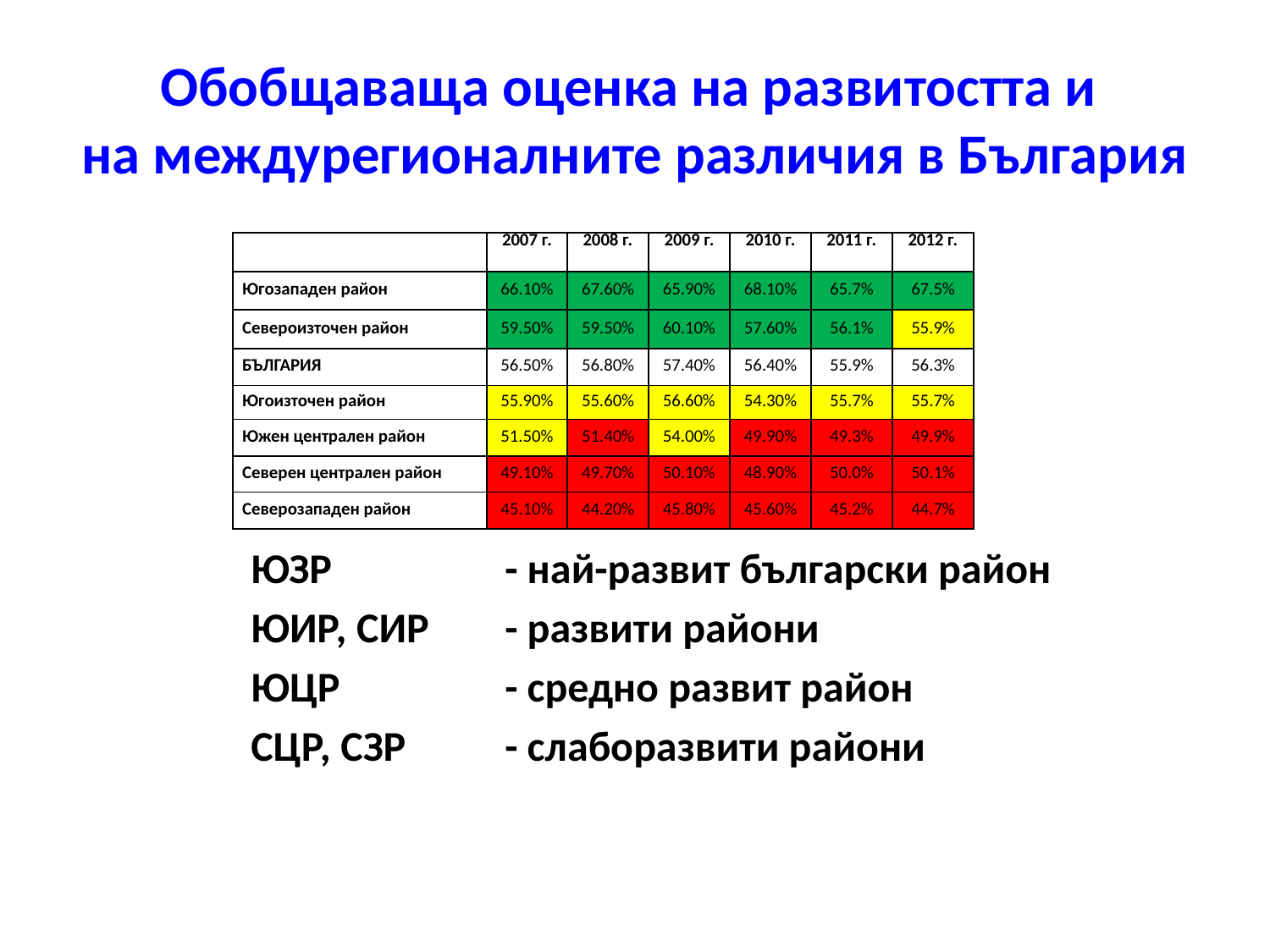

# Обобщаваща оценка на развитостта и на междурегионалните различия в България

		ЮЗР 		- най-развит български район
		ЮИР, СИР	- развити райони
		ЮЦР		- средно развит район
		СЦР, СЗР	- слаборазвити райони
|  | 2007 г. | 2008 г. | 2009 г. | 2010 г. | 2011 г. | 2012 г. |
| --- | --- | --- | --- | --- | --- | --- |
| Югозападен район | 66.10% | 67.60% | 65.90% | 68.10% | 65.7% | 67.5% |
| Североизточен район | 59.50% | 59.50% | 60.10% | 57.60% | 56.1% | 55.9% |
| БЪЛГАРИЯ | 56.50% | 56.80% | 57.40% | 56.40% | 55.9% | 56.3% |
| Югоизточен район | 55.90% | 55.60% | 56.60% | 54.30% | 55.7% | 55.7% |
| Южен централен район | 51.50% | 51.40% | 54.00% | 49.90% | 49.3% | 49.9% |
| Северен централен район | 49.10% | 49.70% | 50.10% | 48.90% | 50.0% | 50.1% |
| Северозападен район | 45.10% | 44.20% | 45.80% | 45.60% | 45.2% | 44.7% |